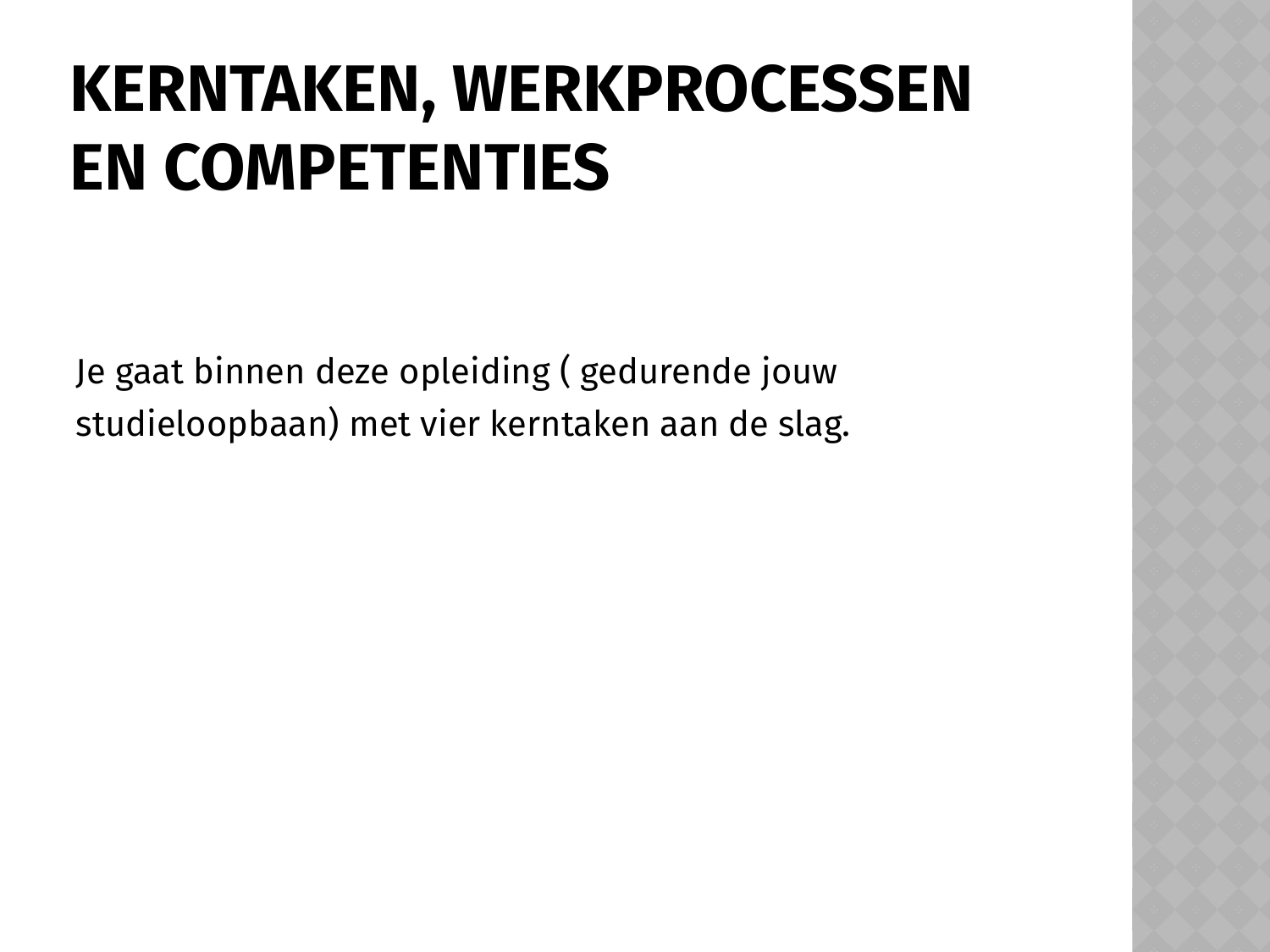

# Kerntaken, werkprocessen en competenties

Je gaat binnen deze opleiding ( gedurende jouw
studieloopbaan) met vier kerntaken aan de slag.